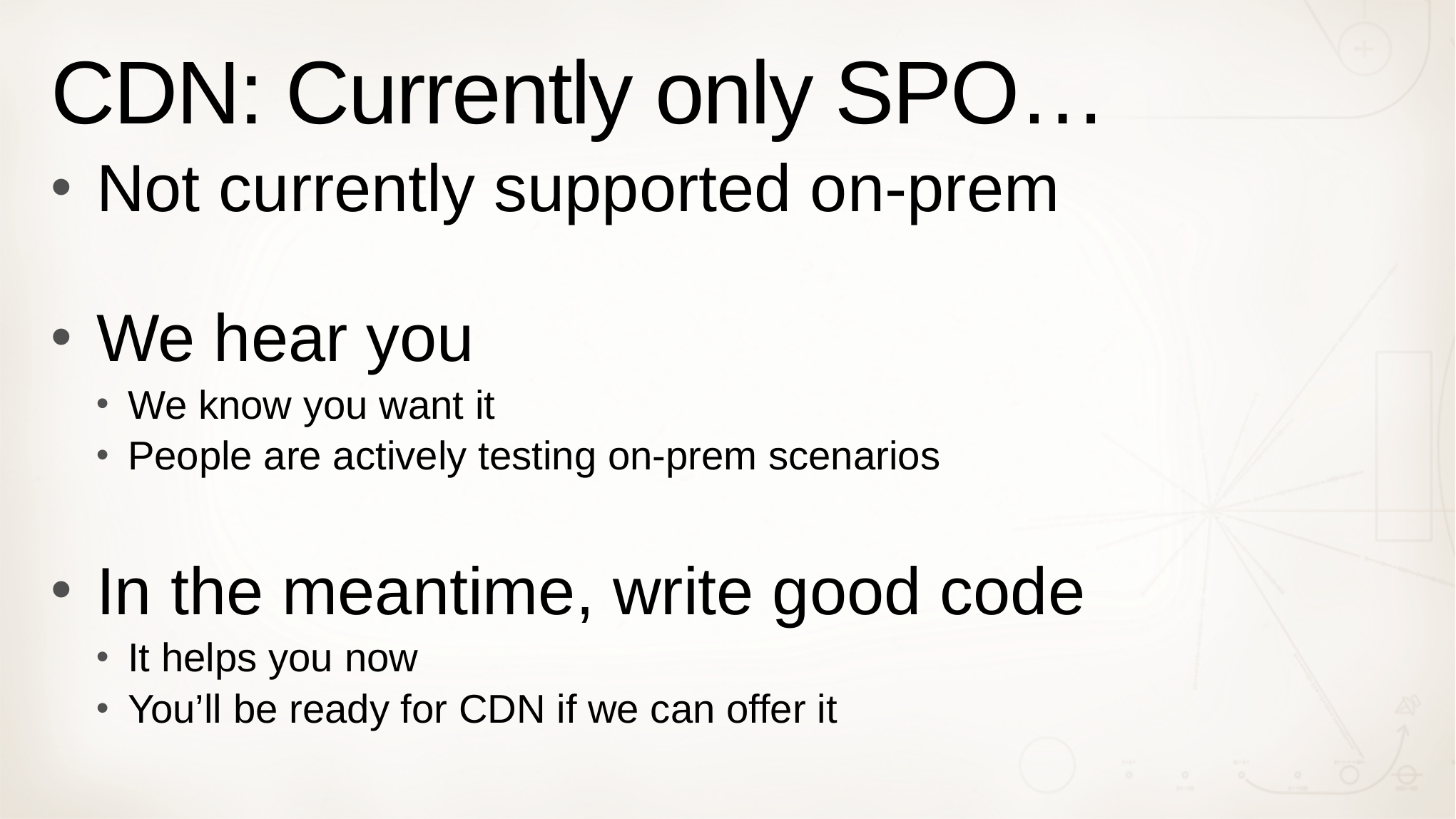

# CDN: Currently only SPO…
Not currently supported on-prem

We hear you
We know you want it
People are actively testing on-prem scenarios

In the meantime, write good code
It helps you now
You’ll be ready for CDN if we can offer it